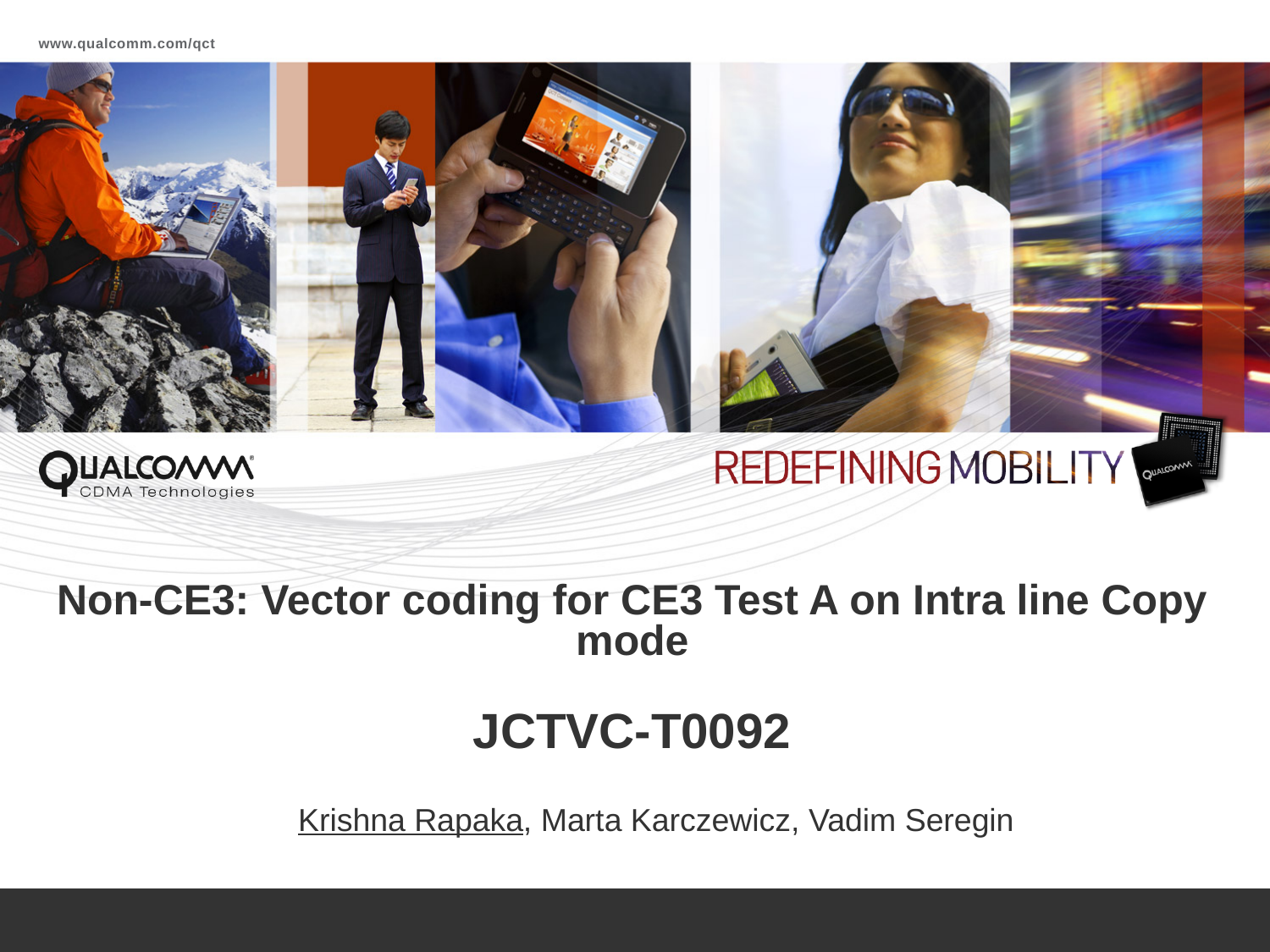

# Non-CE3: Vector coding for CE3 Test A on Intra line Copy mode JCTVC-T0092
Krishna Rapaka, Marta Karczewicz, Vadim Seregin